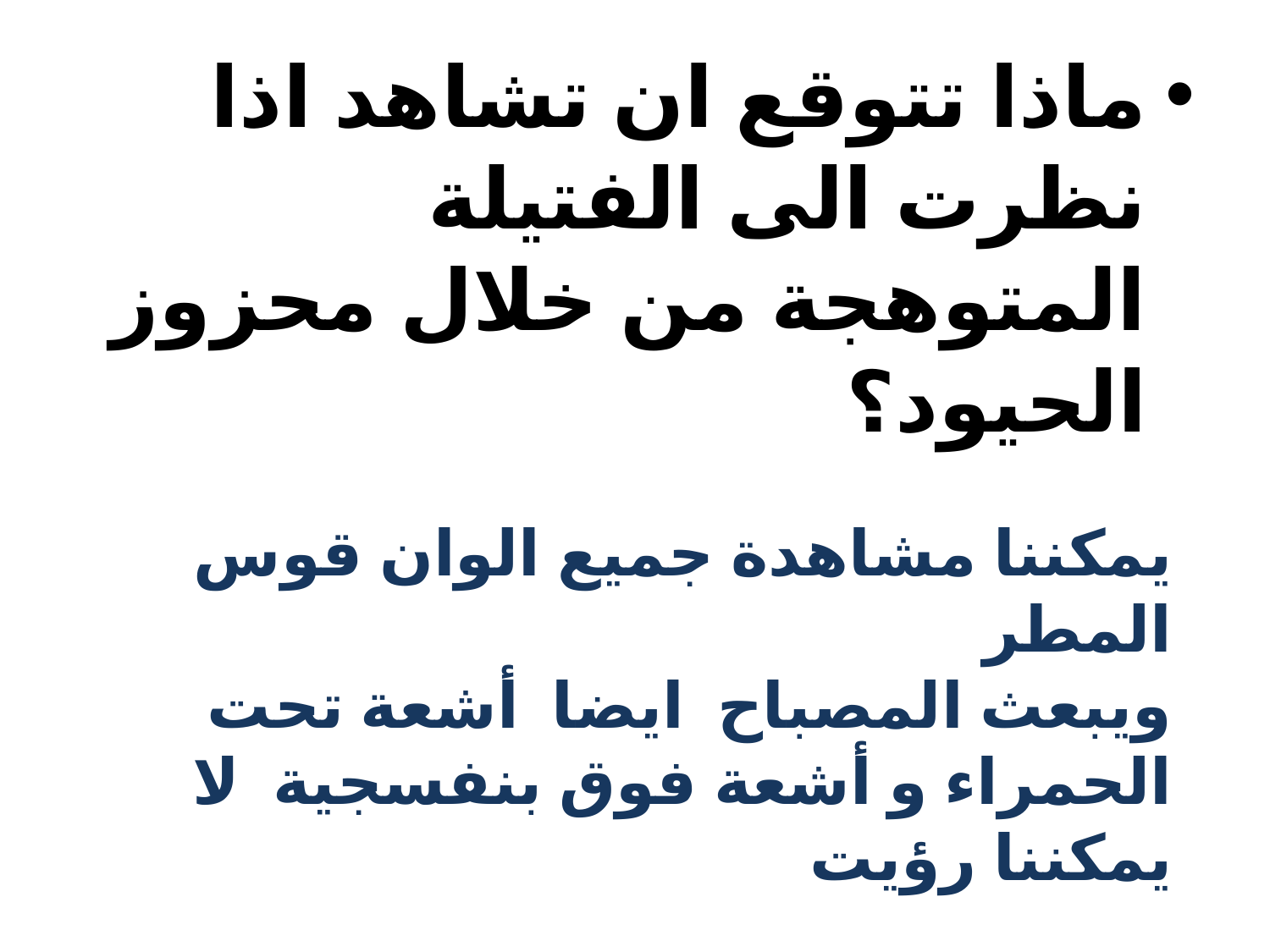

ماذا تتوقع ان تشاهد اذا نظرت الى الفتيلة المتوهجة من خلال محزوز الحيود؟

يمكننا مشاهدة جميع الوان قوس المطر
ويبعث المصباح  ايضا  أشعة تحت الحمراء و أشعة فوق بنفسجية  لا يمكننا رؤيت